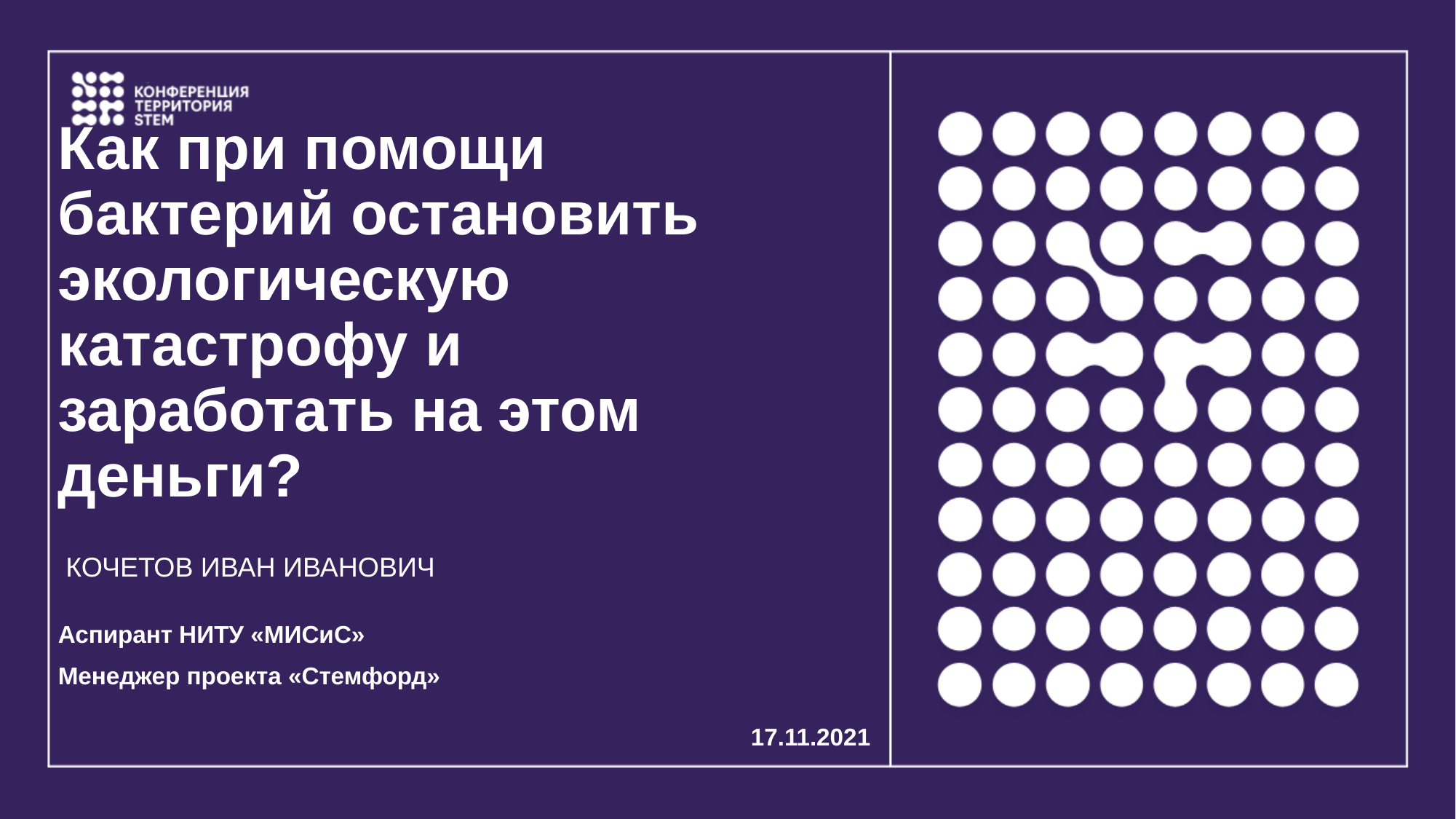

# Как при помощи бактерий остановить экологическую катастрофу и заработать на этом деньги?
 Кочетов Иван Иванович
Аспирант НИТУ «МИСиС»
Менеджер проекта «Стемфорд»
17.11.2021